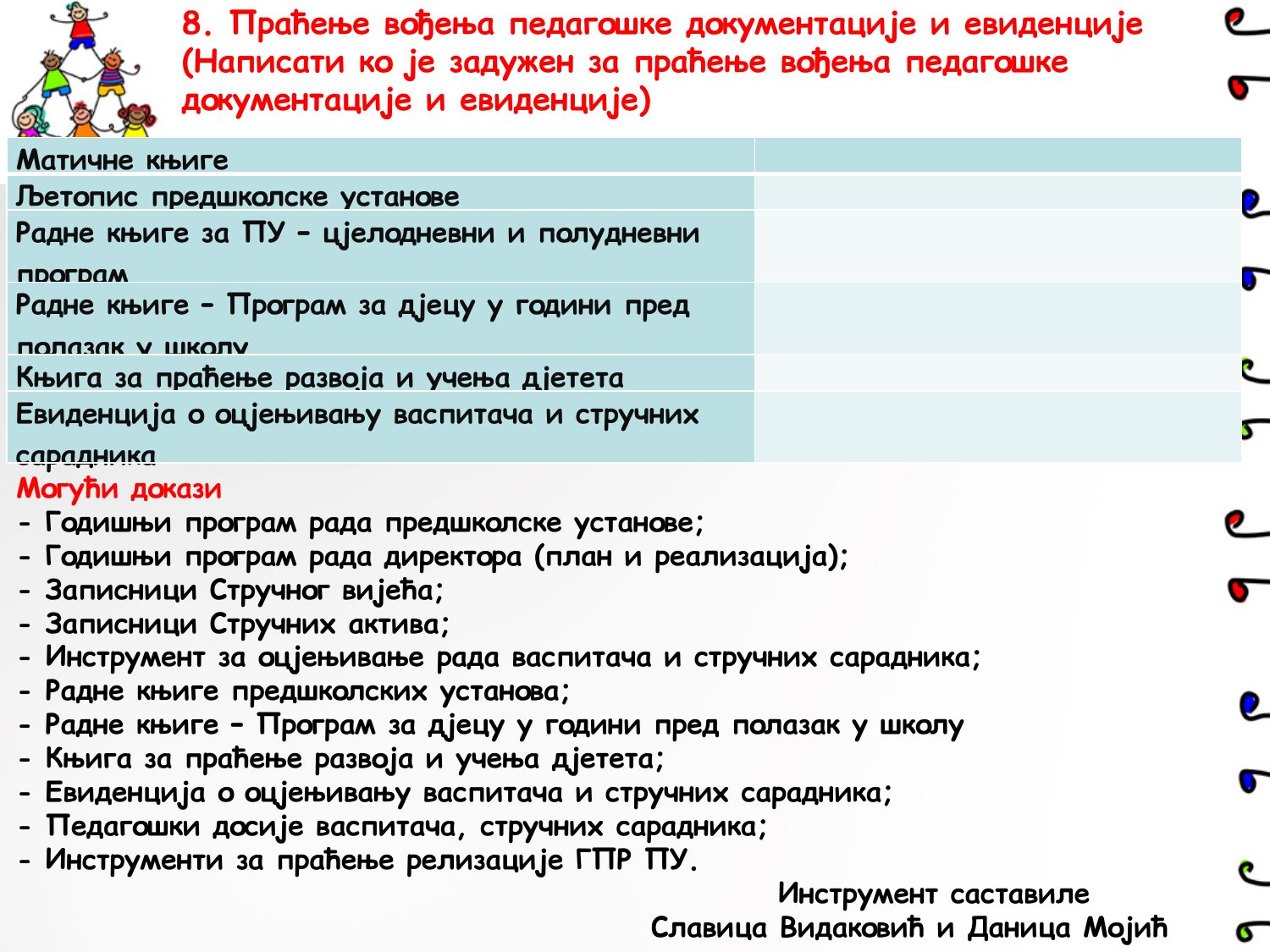

8. Праћење вођења педагошке документације и евиденције
(Написати ко је задужен за праћење вођења педагошке документације и евиденције)
| Матичне књиге |  |
| --- | --- |
| Љетопис предшколске установе |  |
| Радне књиге за ПУ – цјелодневни и полудневни програм |  |
| Радне књиге – Програм за дјецу у години пред полазак у школу |  |
| Књига за праћење развоја и учења дјетета |  |
| Евиденција о оцјењивању васпитача и стручних сарадника |  |
Могући докази
- Годишњи програм рада предшколске установе;
- Годишњи програм рада директора (план и реализација);
- Записници Стручног вијећа;
- Записници Стручних актива;
- Инструмент за оцјењивање рада васпитача и стручних сарадника;
- Радне књиге предшколских установа;
- Радне књиге – Програм за дјецу у години пред полазак у школу
- Књига за праћење развоја и учења дјетета;
- Евиденција о оцјењивању васпитача и стручних сарадника;
- Педагошки досије васпитача, стручних сарадника;
- Инструменти за праћење релизације ГПР ПУ.
						Инструмент саставиле
					Славица Видаковић и Даница Мојић